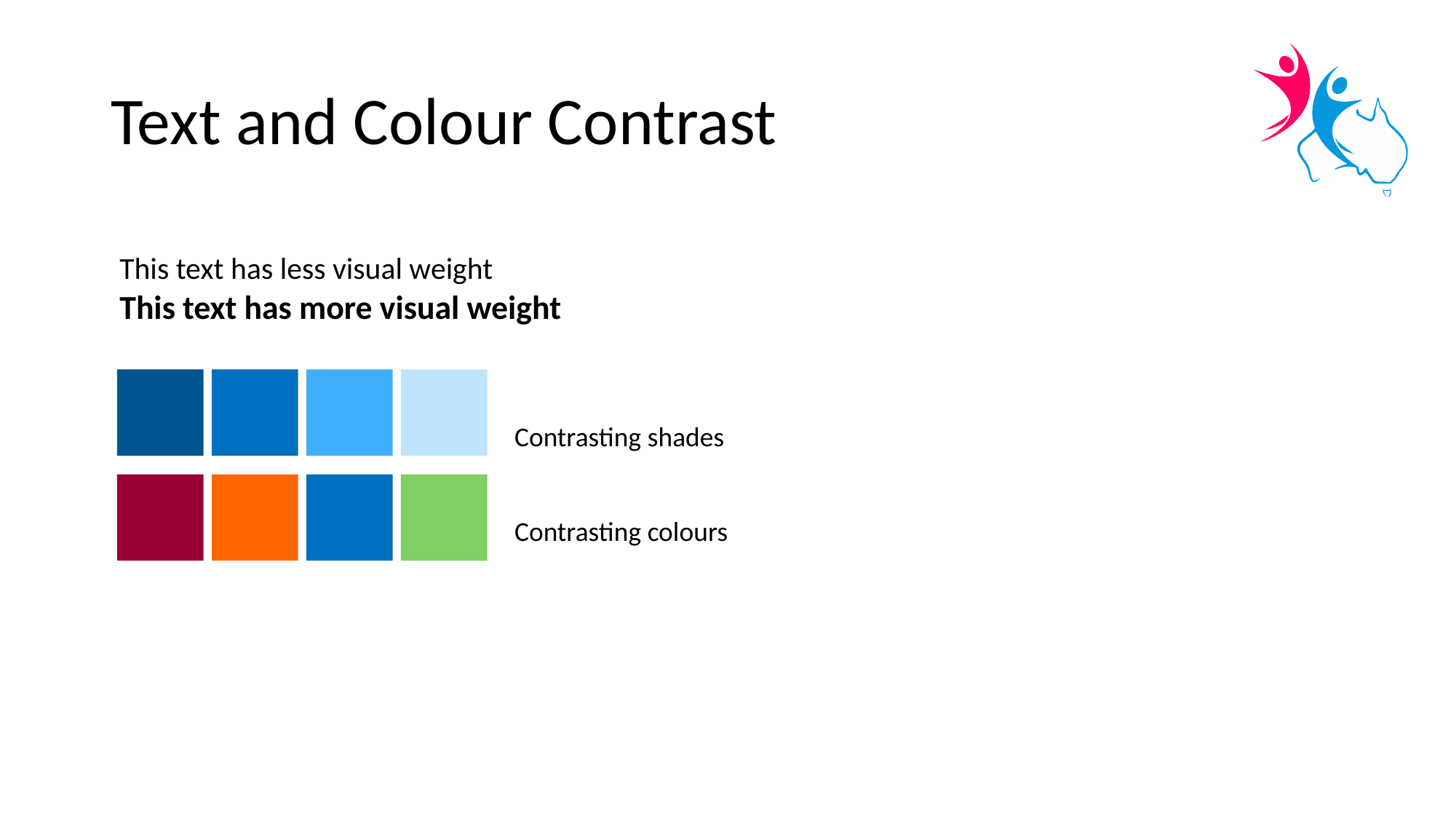

# Text and Colour Contrast
This text has less visual weight
This text has more visual weight

Contrasting shades

Contrasting colours